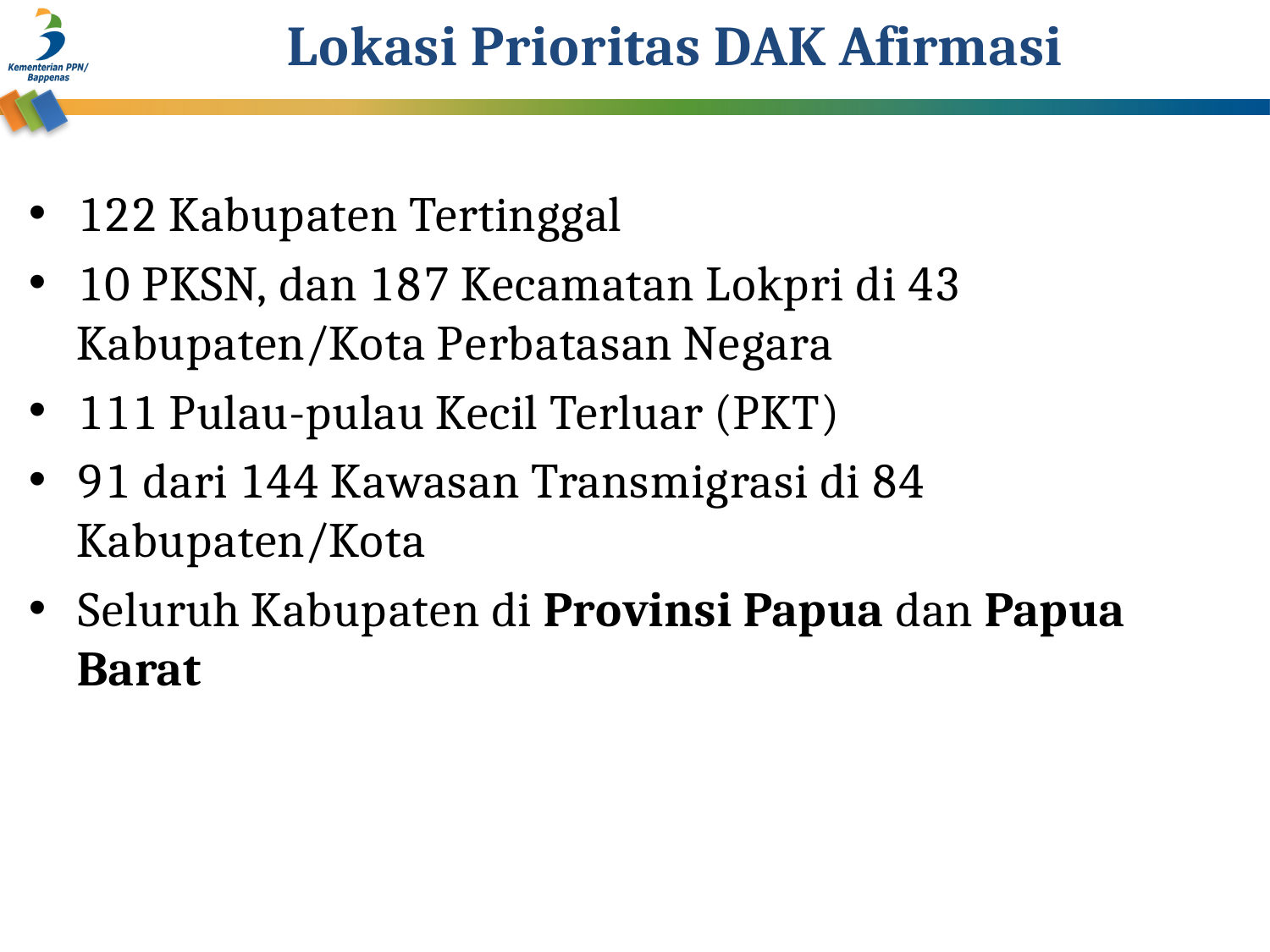

# Lokasi Prioritas DAK Afirmasi
122 Kabupaten Tertinggal
10 PKSN, dan 187 Kecamatan Lokpri di 43 Kabupaten/Kota Perbatasan Negara
111 Pulau-pulau Kecil Terluar (PKT)
91 dari 144 Kawasan Transmigrasi di 84 Kabupaten/Kota
Seluruh Kabupaten di Provinsi Papua dan Papua Barat